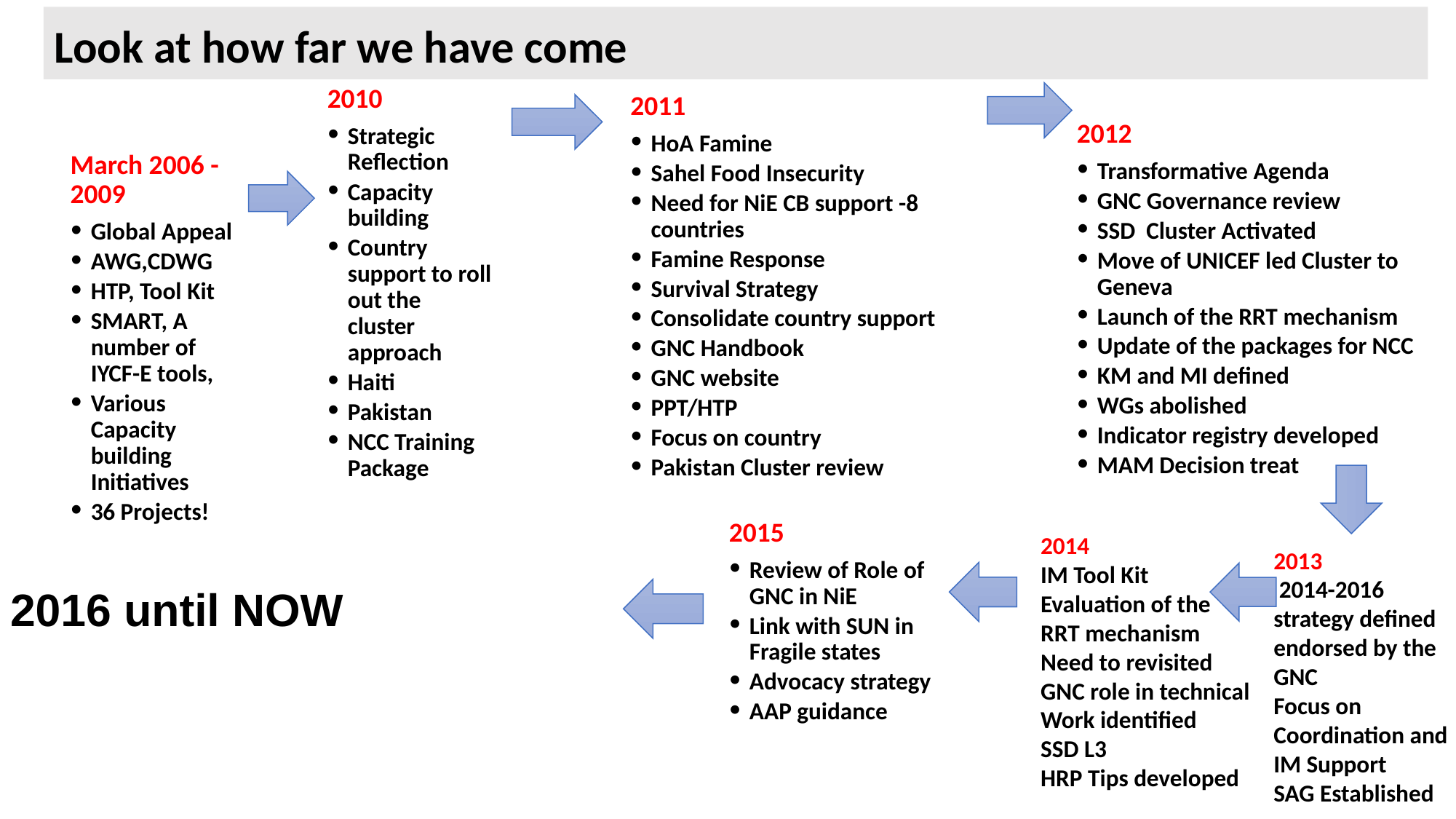

Look at how far we have come

2012
Transformative Agenda
GNC Governance review
SSD  Cluster Activated
Move of UNICEF led Cluster to Geneva
Launch of the RRT mechanism
Update of the packages for NCC
KM and MI defined
WGs abolished
Indicator registry developed
MAM Decision treat

2011
HoA Famine
Sahel Food Insecurity
Need for NiE CB support -8 countries
Famine Response
Survival Strategy
Consolidate country support
GNC Handbook
GNC website
PPT/HTP
Focus on country
Pakistan Cluster review
2010
Strategic Reflection
Capacity building
Country support to roll out the cluster approach
Haiti
Pakistan
NCC Training Package

March 2006 -2009
Global Appeal
AWG,CDWG
HTP, Tool Kit
SMART, A number of IYCF-E tools,
Various Capacity building Initiatives
36 Projects!

2015
Review of Role of GNC in NiE
Link with SUN in Fragile states
Advocacy strategy
AAP guidance

2014
IM Tool Kit
Evaluation of the RRT mechanism
Need to revisited GNC role in technical Work identified
SSD L3
HRP Tips developed

2013
 2014-2016 strategy defined endorsed by the GNC
Focus on Coordination and IM Support
SAG Established

2016 until NOW